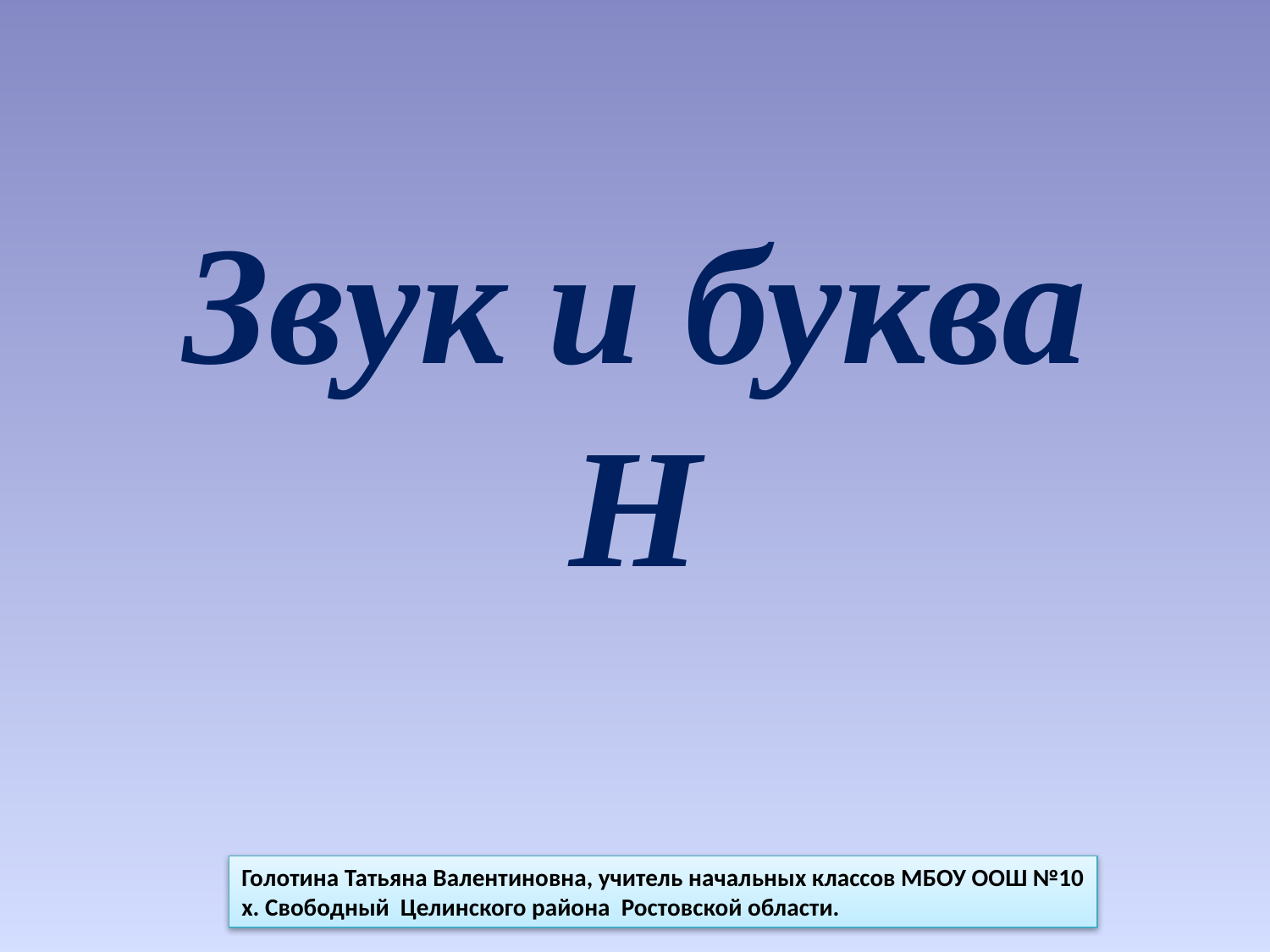

# Звук и буква Н

Голотина Татьяна Валентиновна, учитель начальных классов МБОУ ООШ №10
х. Свободный  Целинского района  Ростовской области.